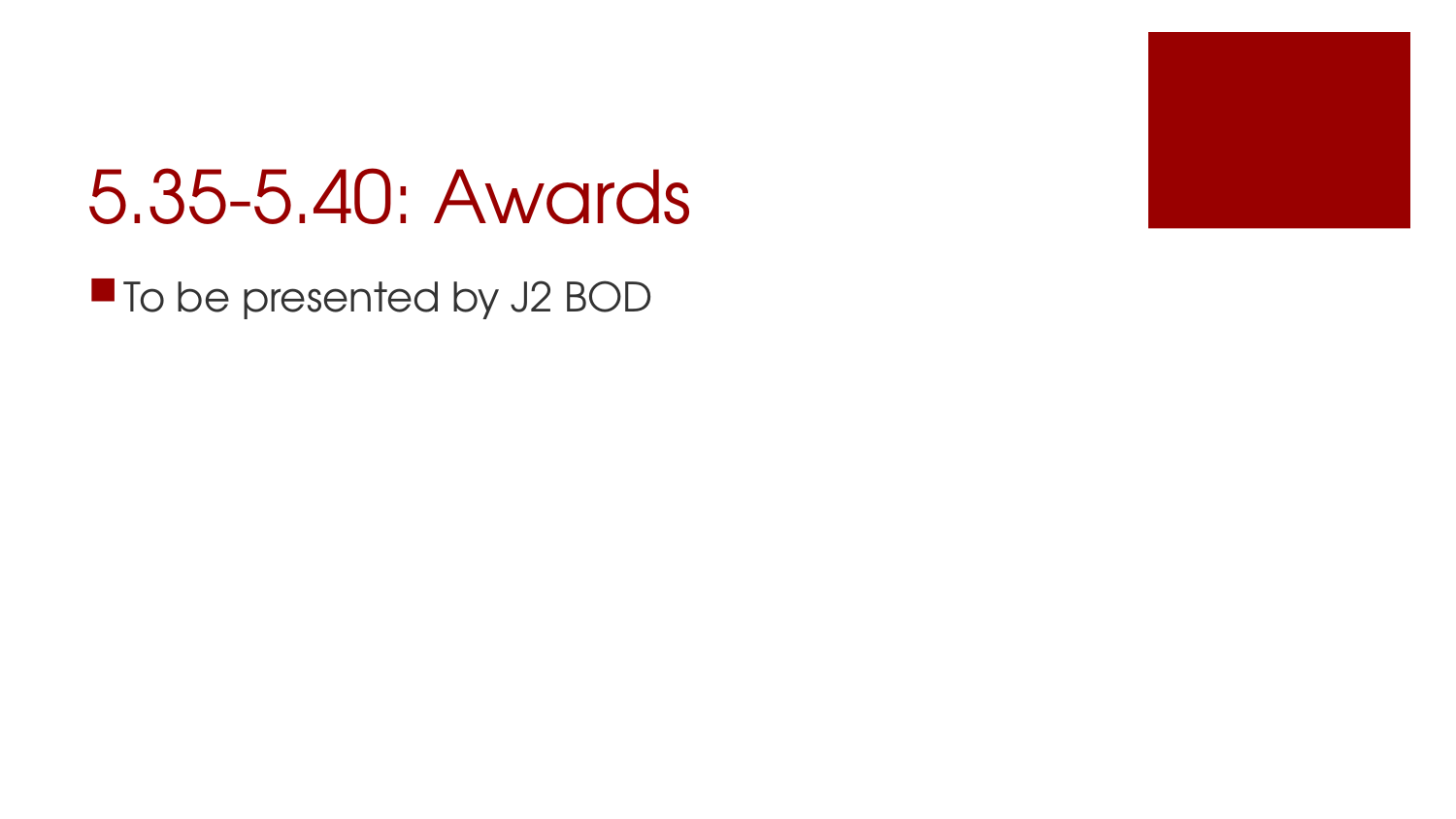

# 5.35-5.40: Awards
To be presented by J2 BOD